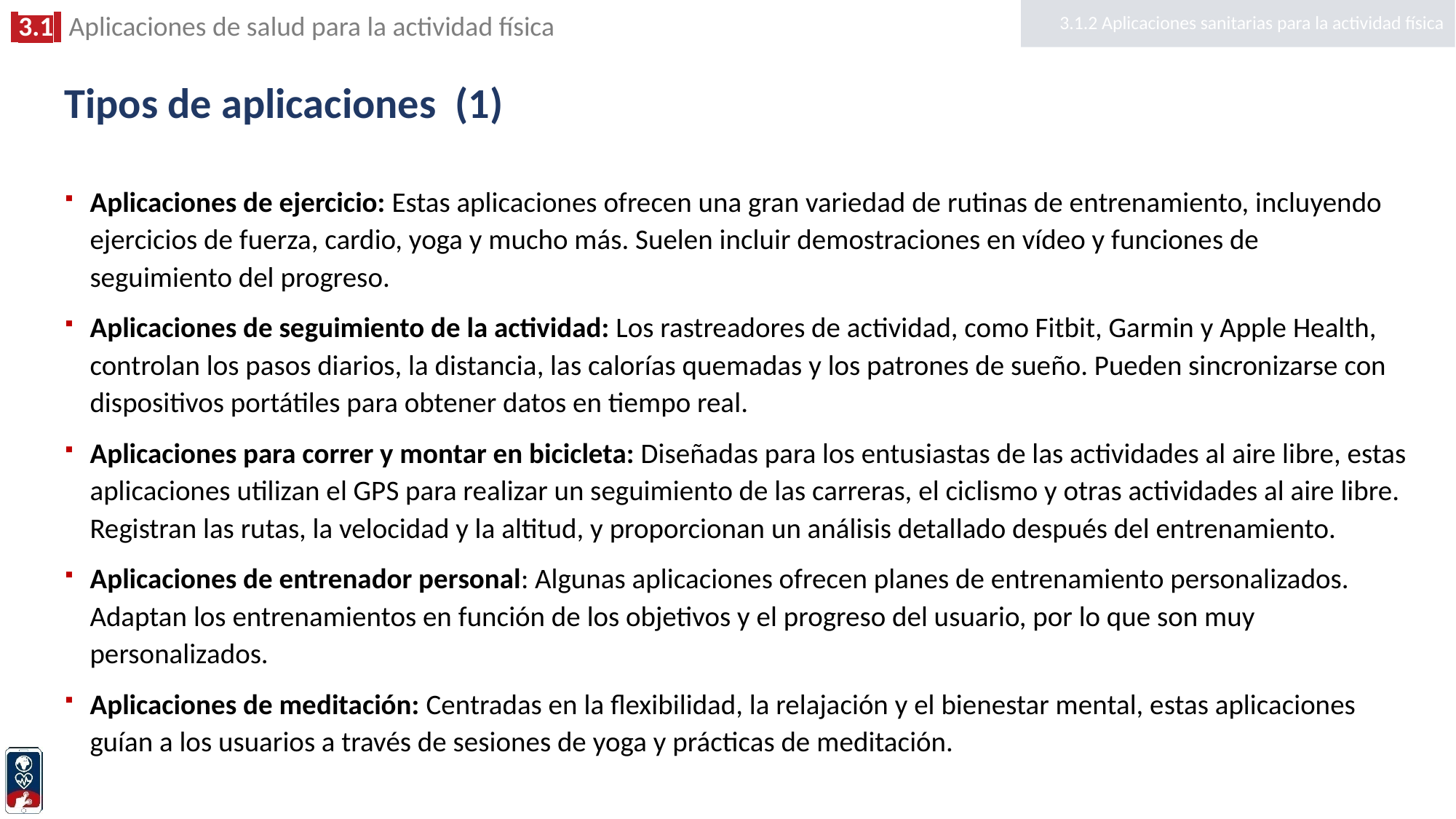

3.1.2 Aplicaciones sanitarias para la actividad física
# Tipos de aplicaciones  (1)
Aplicaciones de ejercicio: Estas aplicaciones ofrecen una gran variedad de rutinas de entrenamiento, incluyendo ejercicios de fuerza, cardio, yoga y mucho más. Suelen incluir demostraciones en vídeo y funciones de seguimiento del progreso.
Aplicaciones de seguimiento de la actividad: Los rastreadores de actividad, como Fitbit, Garmin y Apple Health, controlan los pasos diarios, la distancia, las calorías quemadas y los patrones de sueño. Pueden sincronizarse con dispositivos portátiles para obtener datos en tiempo real.
Aplicaciones para correr y montar en bicicleta: Diseñadas para los entusiastas de las actividades al aire libre, estas aplicaciones utilizan el GPS para realizar un seguimiento de las carreras, el ciclismo y otras actividades al aire libre. Registran las rutas, la velocidad y la altitud, y proporcionan un análisis detallado después del entrenamiento.
Aplicaciones de entrenador personal: Algunas aplicaciones ofrecen planes de entrenamiento personalizados. Adaptan los entrenamientos en función de los objetivos y el progreso del usuario, por lo que son muy personalizados.
Aplicaciones de meditación: Centradas en la flexibilidad, la relajación y el bienestar mental, estas aplicaciones guían a los usuarios a través de sesiones de yoga y prácticas de meditación.